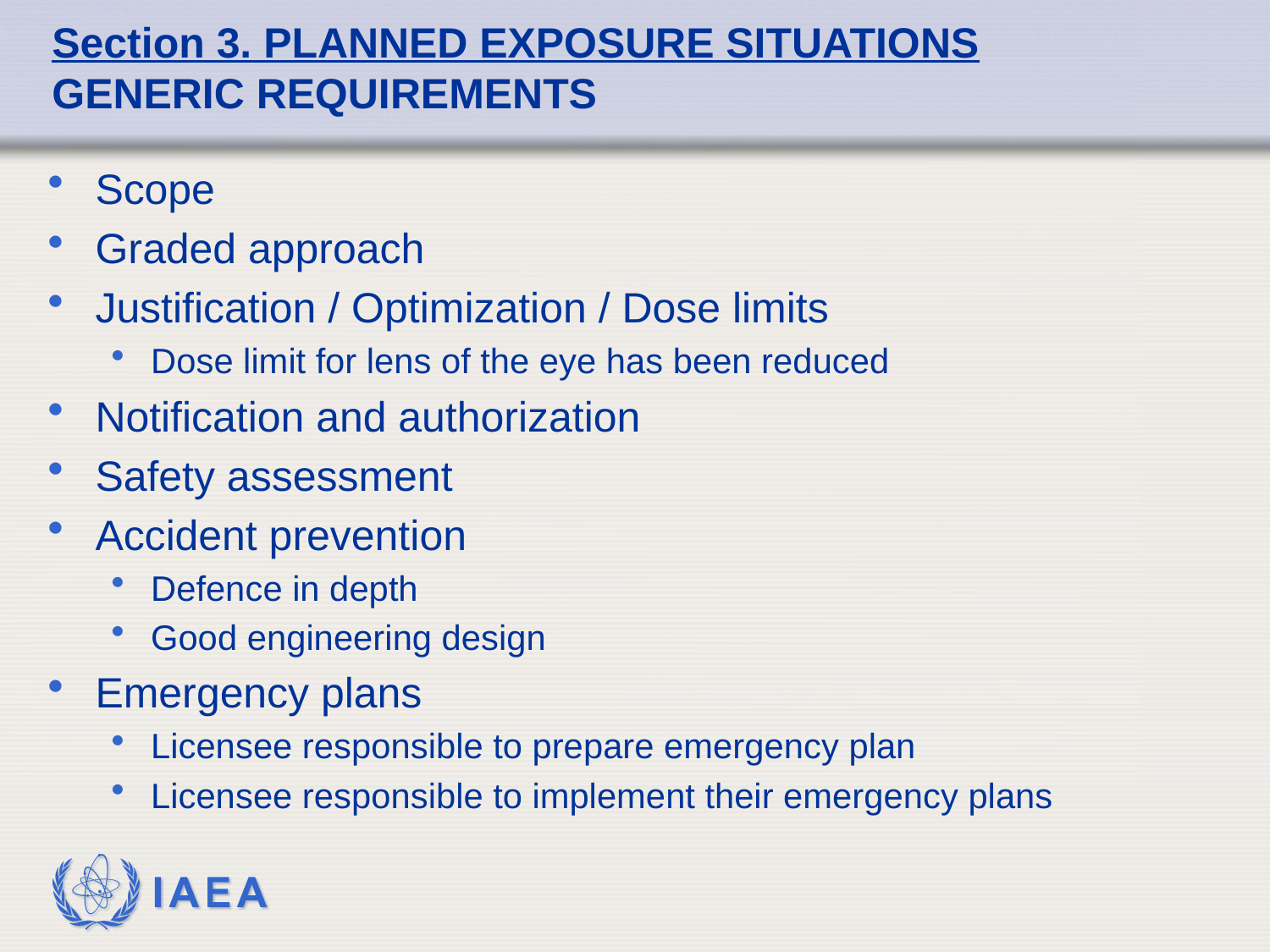

# Section 3. PLANNED EXPOSURE SITUATIONS GENERIC REQUIREMENTS
Scope
Graded approach
Justification / Optimization / Dose limits
Dose limit for lens of the eye has been reduced
Notification and authorization
Safety assessment
Accident prevention
Defence in depth
Good engineering design
Emergency plans
Licensee responsible to prepare emergency plan
Licensee responsible to implement their emergency plans